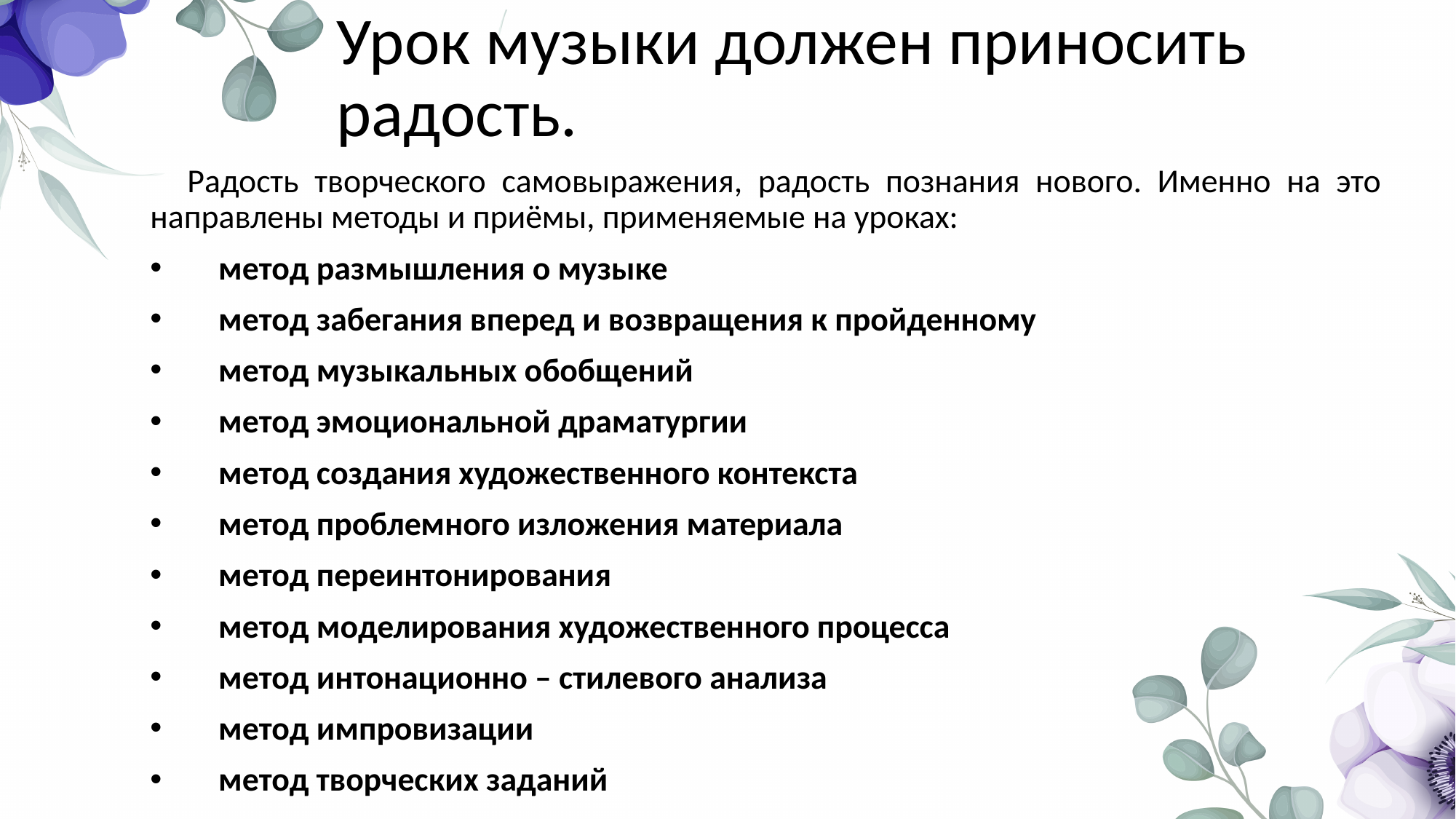

# Урок музыки должен приносить радость.
Радость творческого самовыражения, радость познания нового. Именно на это направлены методы и приёмы, применяемые на уроках:
метод размышления о музыке
метод забегания вперед и возвращения к пройденному
метод музыкальных обобщений
метод эмоциональной драматургии
метод создания художественного контекста
метод проблемного изложения материала
метод переинтонирования
метод моделирования художественного процесса
метод интонационно – стилевого анализа
метод импровизации
метод творческих заданий